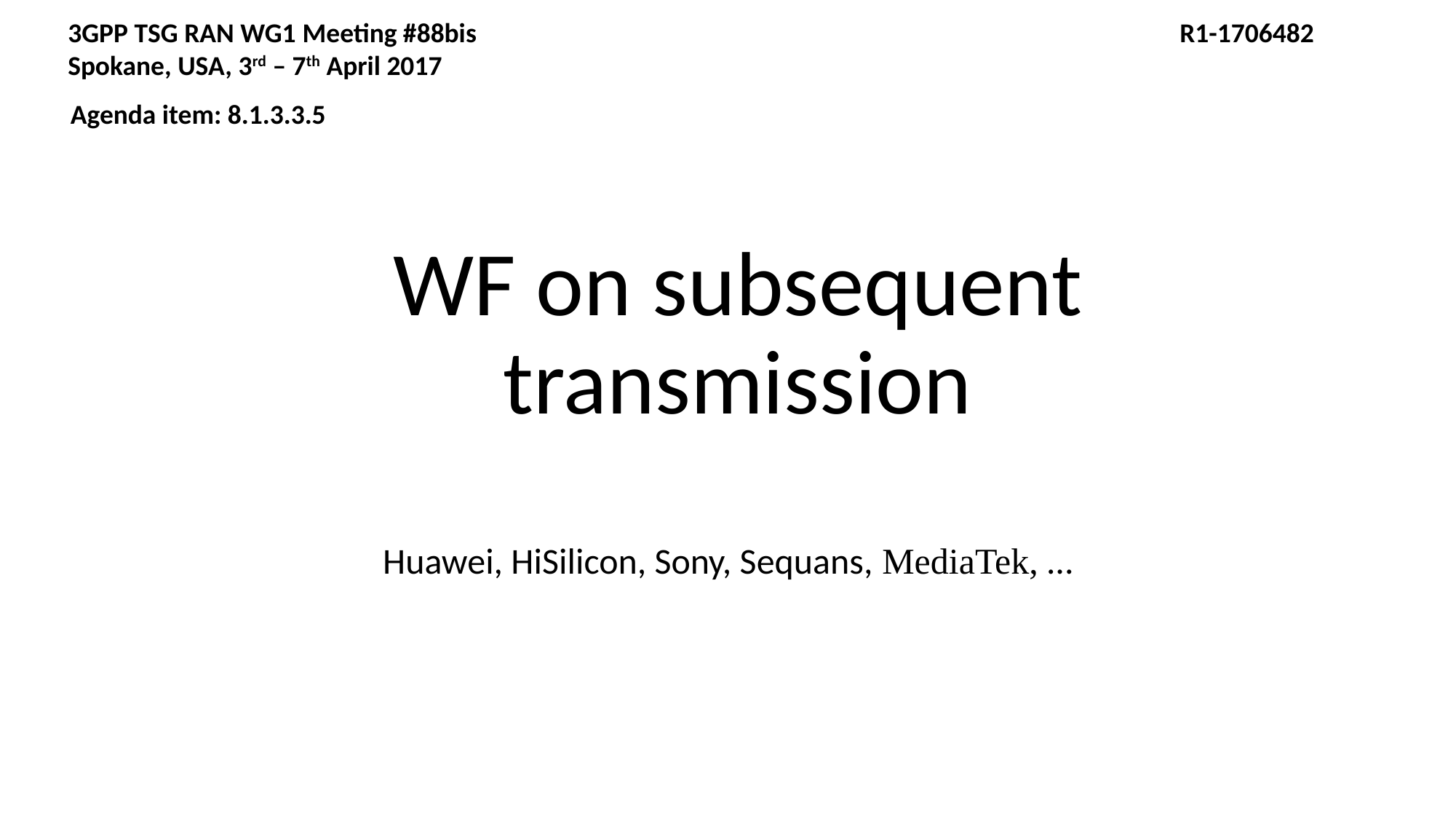

3GPP TSG RAN WG1 Meeting #88bis                                                                                                                  R1-1706482
Spokane, USA, 3rd – 7th April 2017
Agenda item: 8.1.3.3.5
# WF on subsequent transmission
Huawei, HiSilicon, Sony, Sequans, MediaTek, …